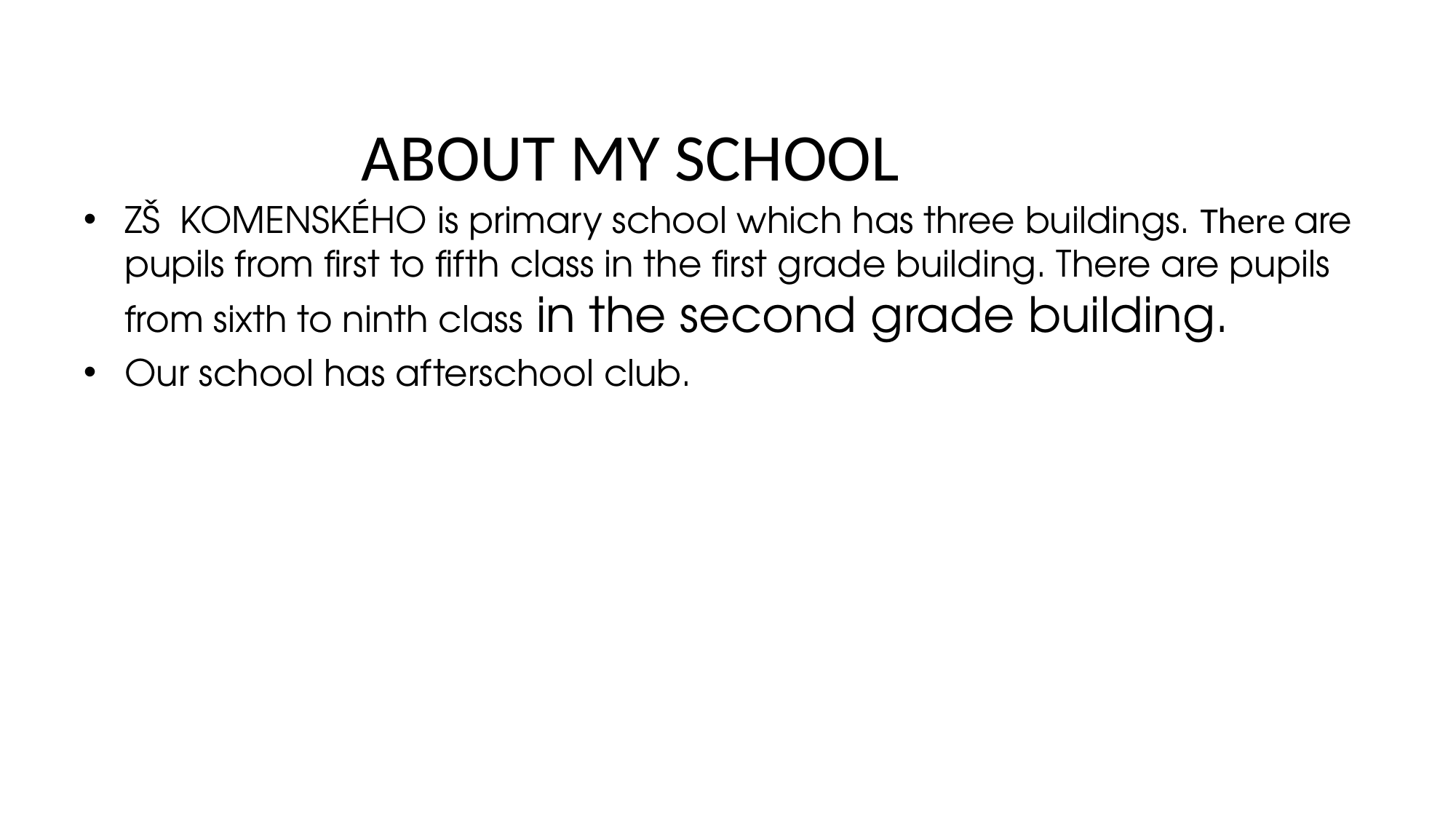

# ABOUT MY SCHOOL
ZŠ  KOMENSKÉHO is primary school which has three buildings. There are pupils from first to fifth class in the first grade building. There are pupils from sixth to ninth class in the second grade building.
Our school has afterschool club.